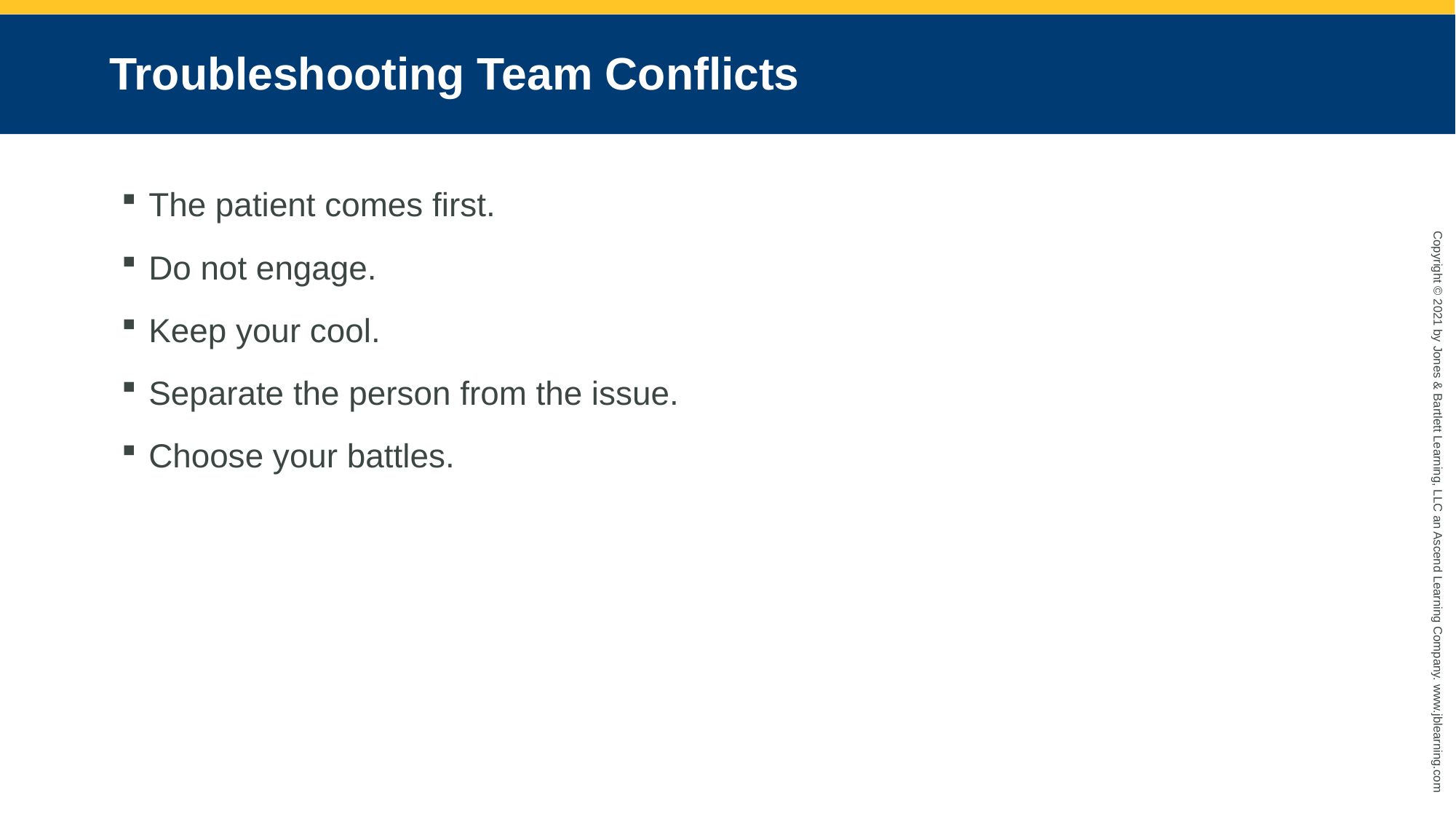

# Troubleshooting Team Conflicts
The patient comes first.
Do not engage.
Keep your cool.
Separate the person from the issue.
Choose your battles.